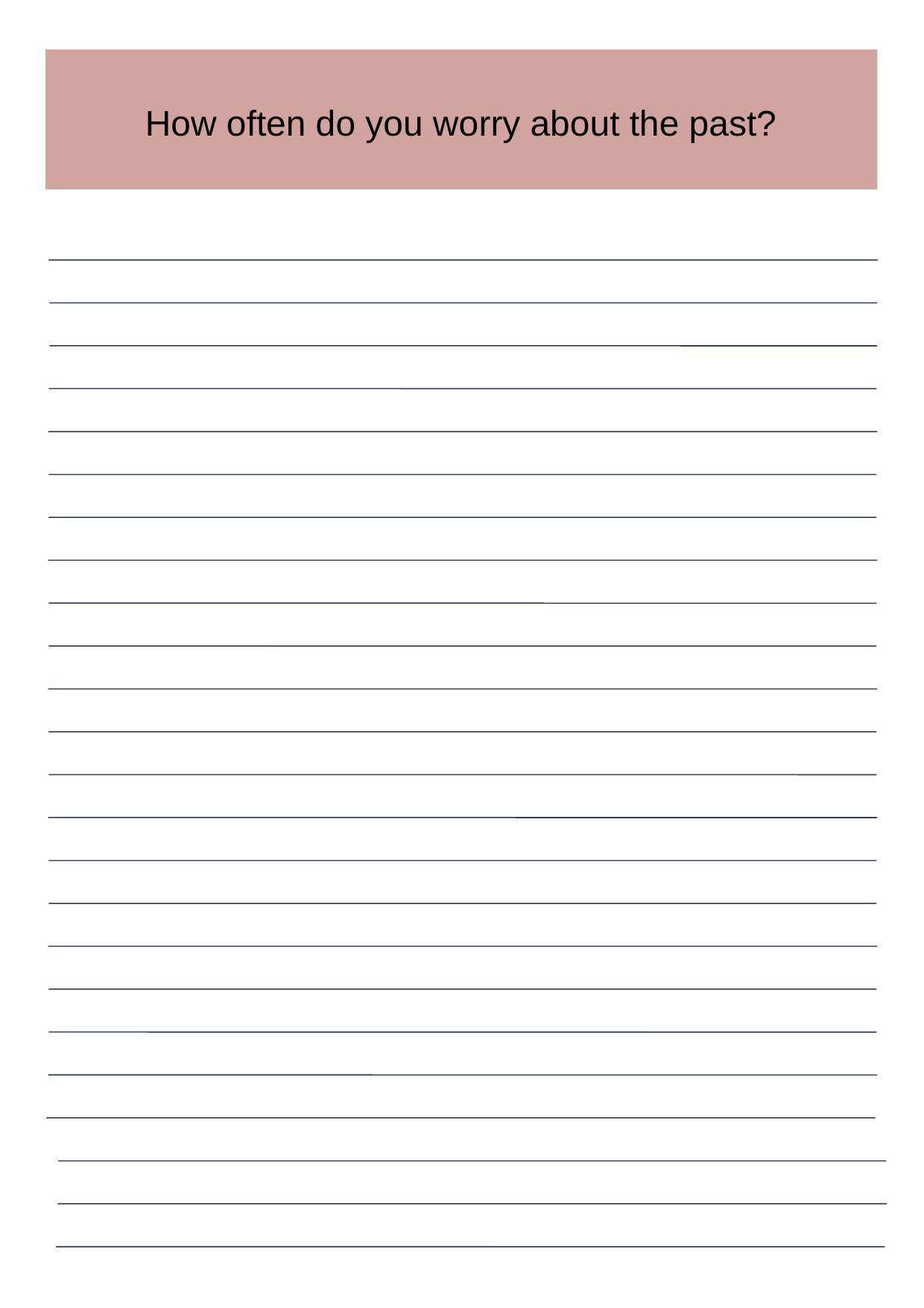

How often do you worry about the past?